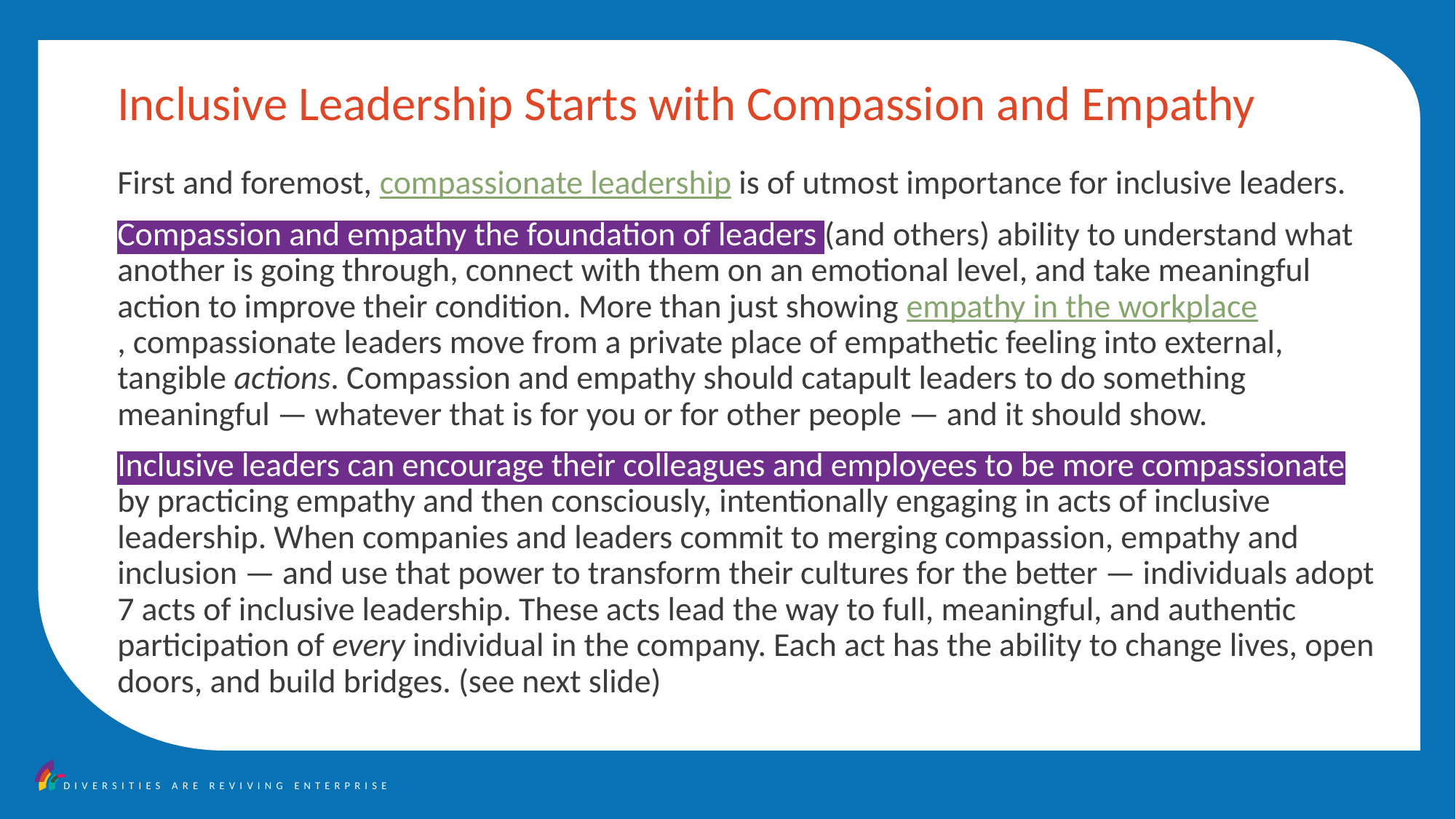

Inclusive Leadership Starts with Compassion and Empathy
First and foremost, compassionate leadership is of utmost importance for inclusive leaders.
Compassion and empathy the foundation of leaders (and others) ability to understand what another is going through, connect with them on an emotional level, and take meaningful action to improve their condition. More than just showing empathy in the workplace, compassionate leaders move from a private place of empathetic feeling into external, tangible actions. Compassion and empathy should catapult leaders to do something meaningful — whatever that is for you or for other people — and it should show.
Inclusive leaders can encourage their colleagues and employees to be more compassionate by practicing empathy and then consciously, intentionally engaging in acts of inclusive leadership. When companies and leaders commit to merging compassion, empathy and inclusion — and use that power to transform their cultures for the better — individuals adopt 7 acts of inclusive leadership. These acts lead the way to full, meaningful, and authentic participation of every individual in the company. Each act has the ability to change lives, open doors, and build bridges. (see next slide)